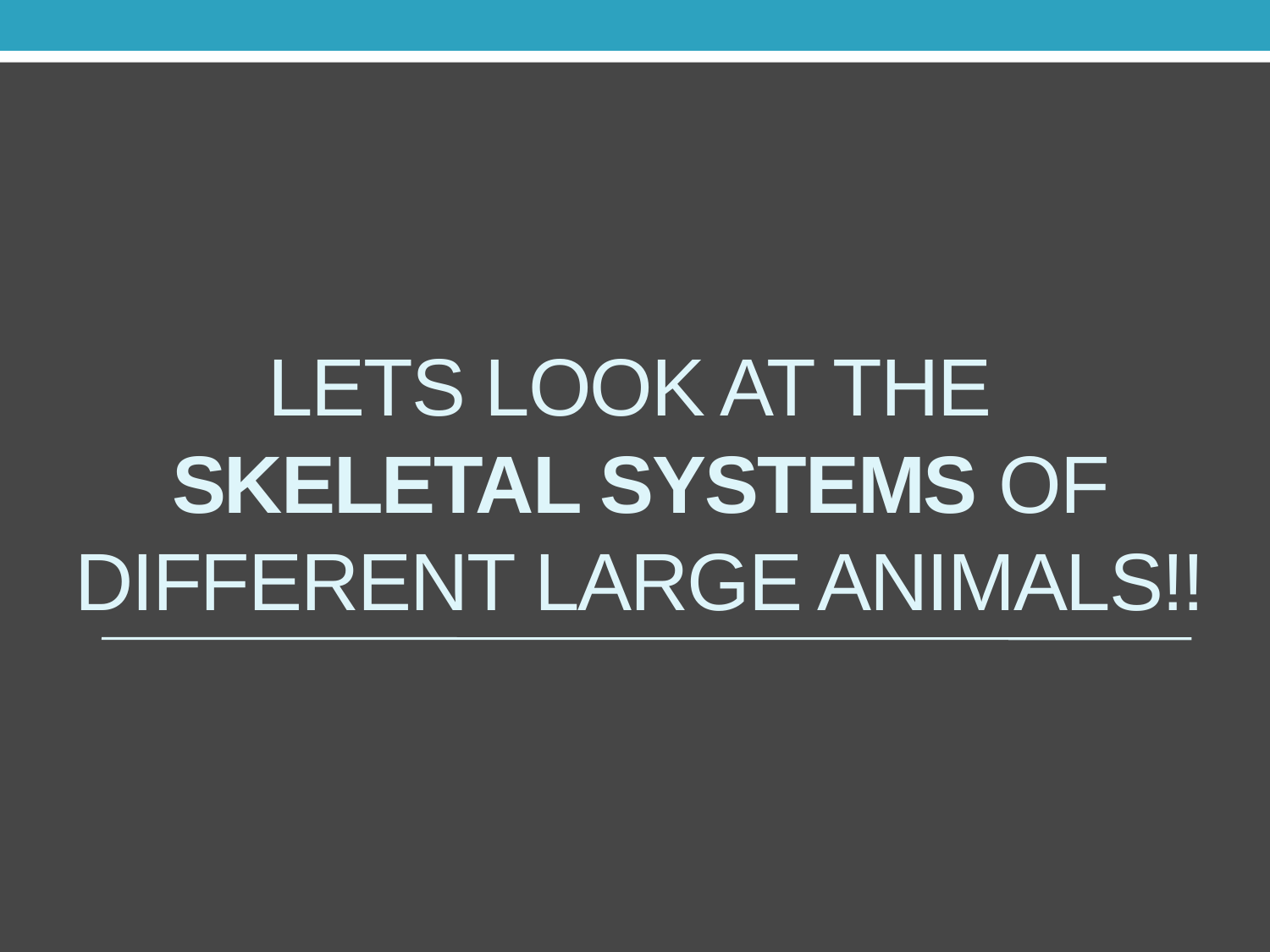

# Lets look at the Skeletal Systems of different Large Animals!!